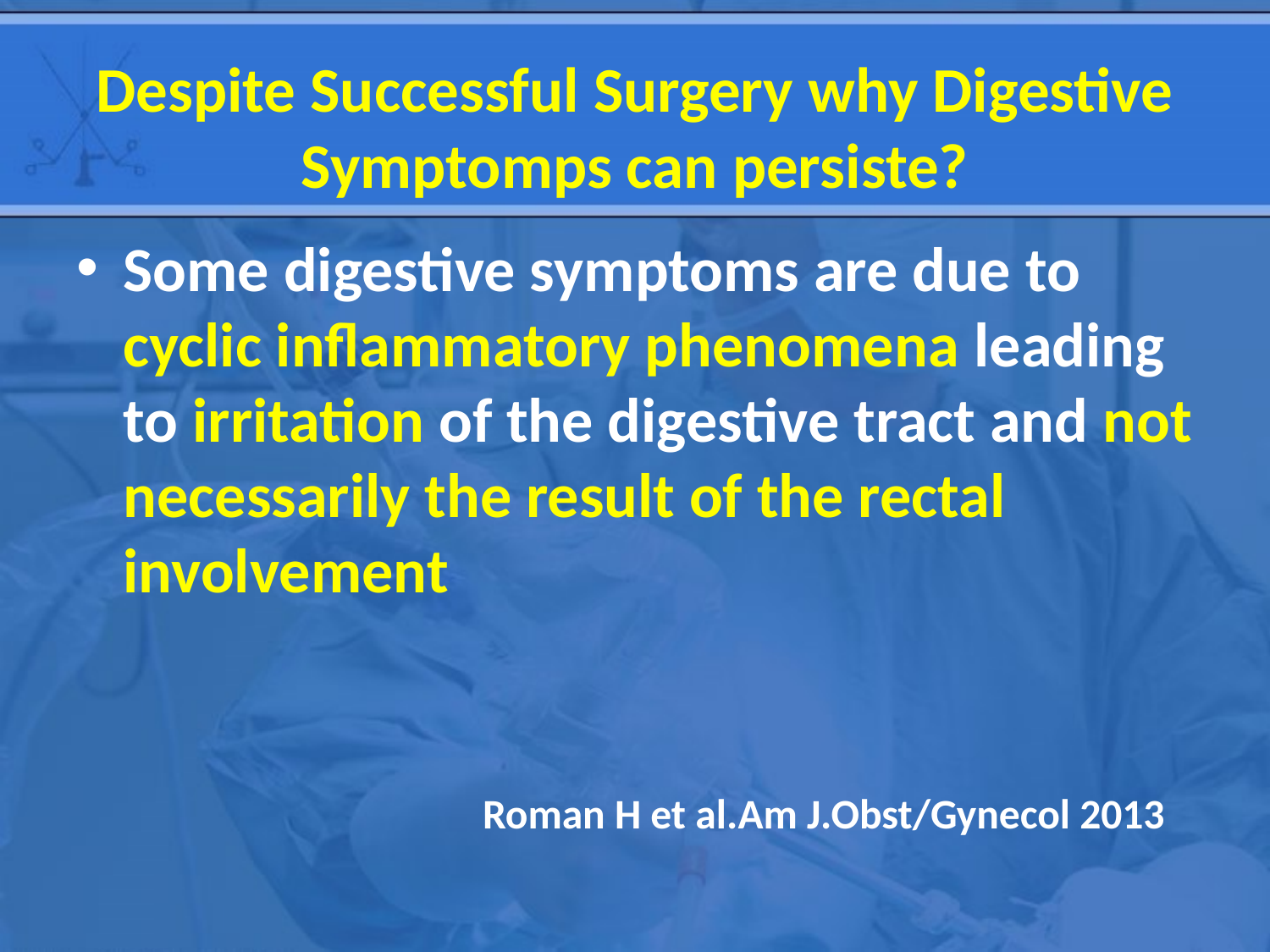

# Despite Successful Surgery why Digestive Symptomps can persiste?
Some digestive symptoms are due to cyclic inflammatory phenomena leading to irritation of the digestive tract and not necessarily the result of the rectal involvement

                                Roman H et al.Am J.Obst/Gynecol 2013